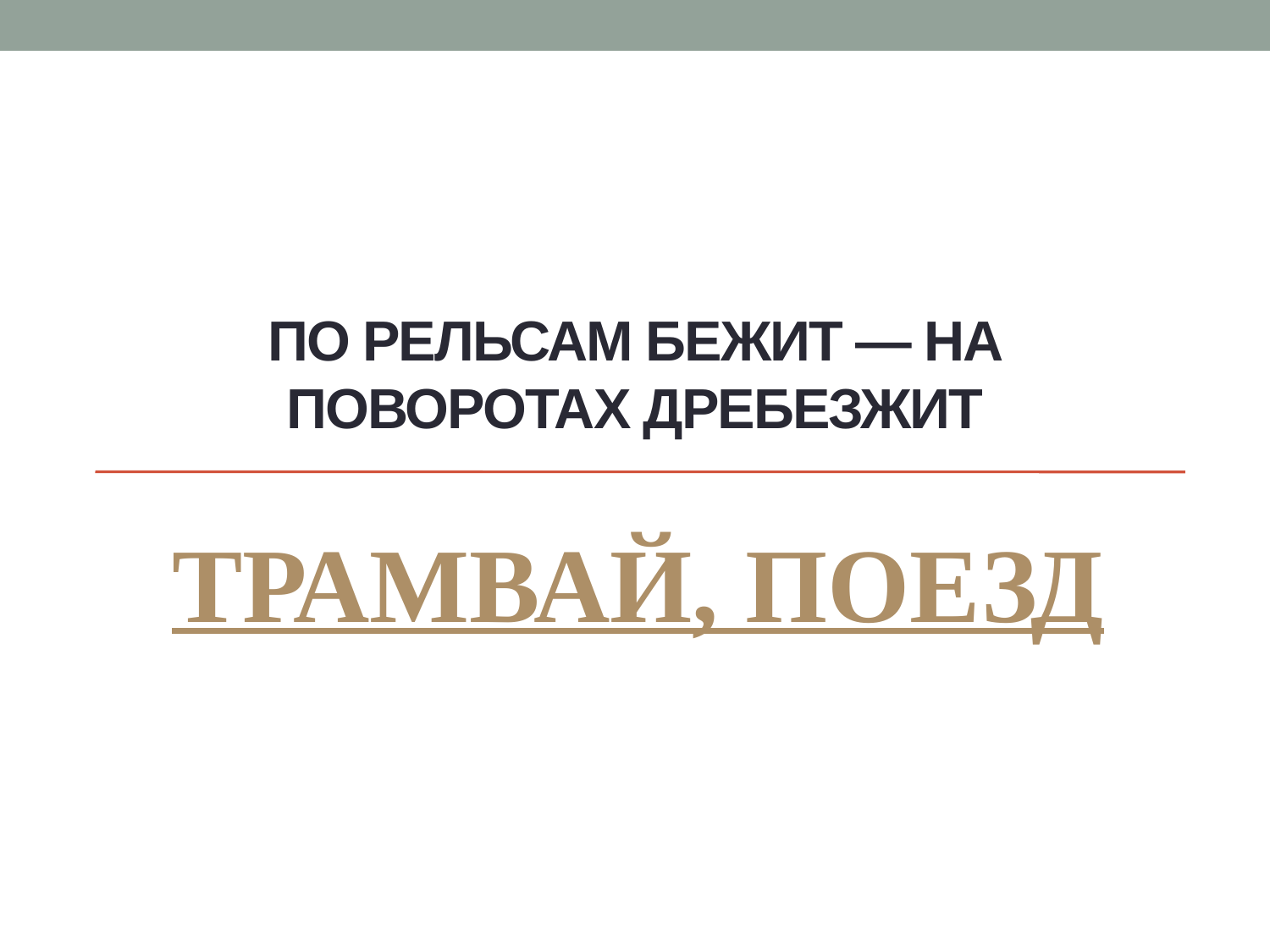

# По рельсам бежит — на поворотах дребезжит
ТРАМВАЙ, ПОЕЗД